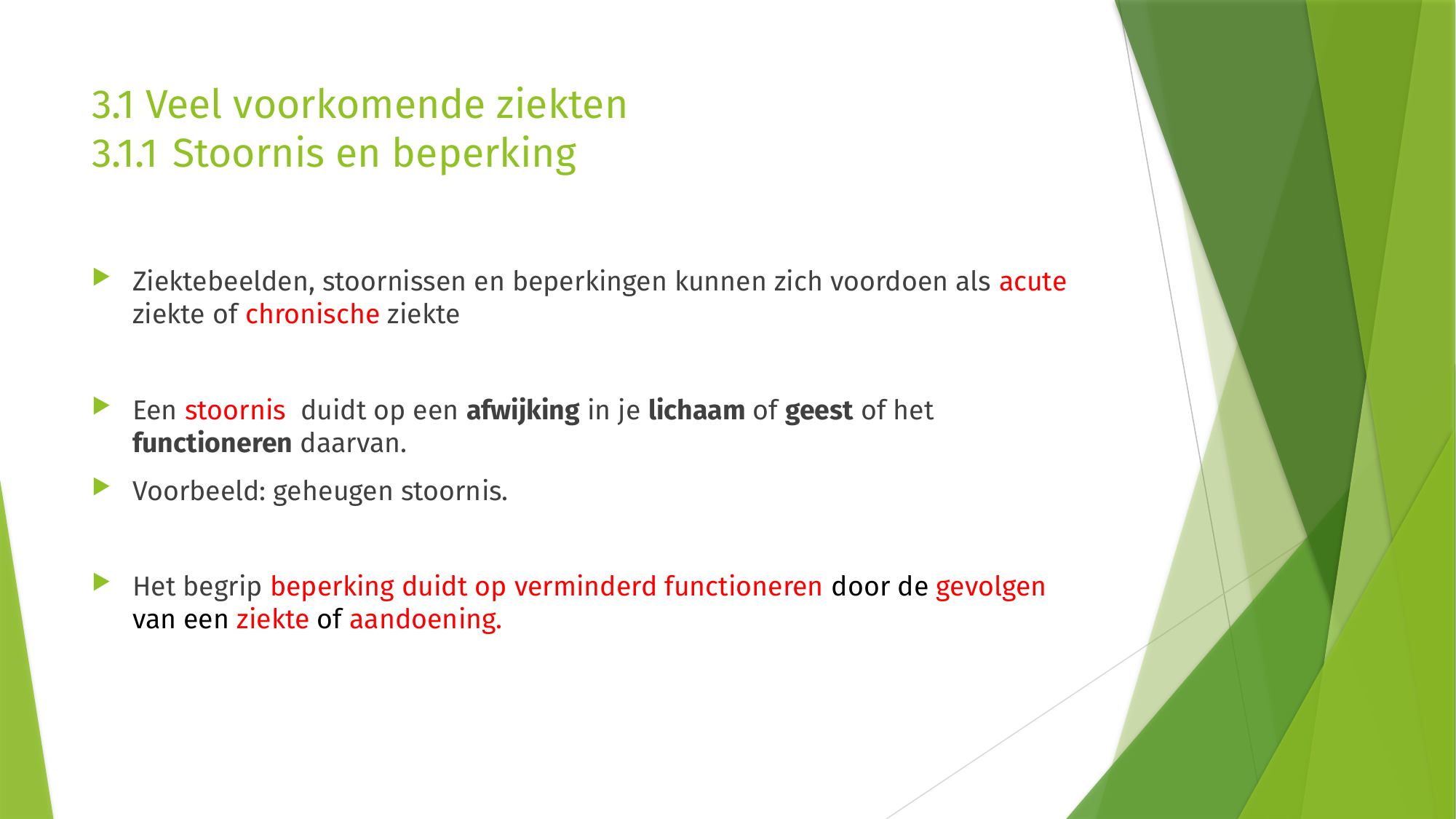

# 3.1 Veel voorkomende ziekten 3.1.1	Stoornis en beperking
Ziektebeelden, stoornissen en beperkingen kunnen zich voordoen als acute ziekte of chronische ziekte

Een stoornis  duidt op een afwijking in je lichaam of geest of het functioneren daarvan.
Voorbeeld: geheugen stoornis.

Het begrip beperking duidt op verminderd functioneren door de gevolgen van een ziekte of aandoening.